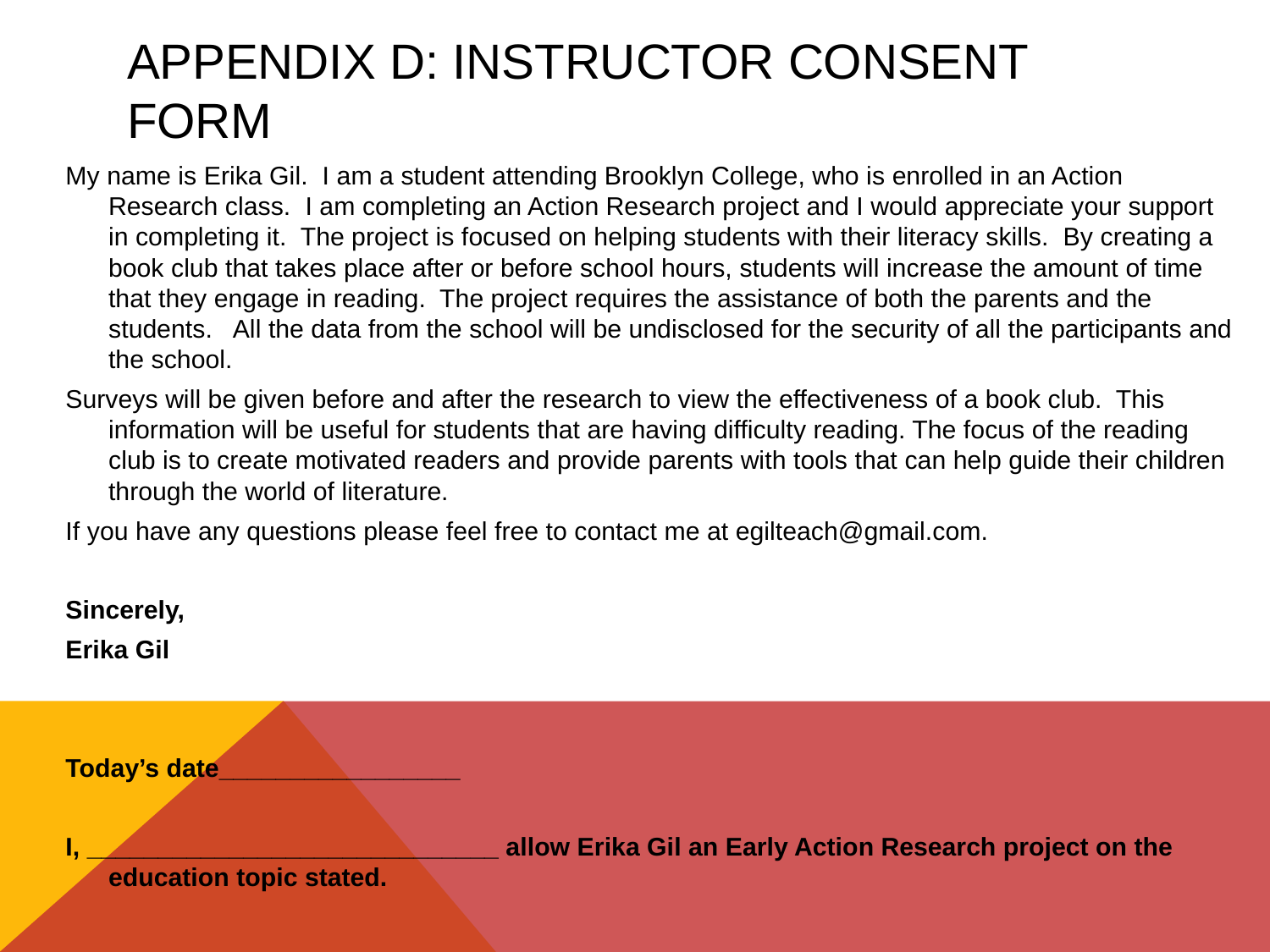

# Appendix D: Instructor consent form
My name is Erika Gil.  I am a student attending Brooklyn College, who is enrolled in an Action Research class.  I am completing an Action Research project and I would appreciate your support in completing it.  The project is focused on helping students with their literacy skills.  By creating a book club that takes place after or before school hours, students will increase the amount of time that they engage in reading.  The project requires the assistance of both the parents and the students.   All the data from the school will be undisclosed for the security of all the participants and the school.
Surveys will be given before and after the research to view the effectiveness of a book club.  This information will be useful for students that are having difficulty reading. The focus of the reading club is to create motivated readers and provide parents with tools that can help guide their children through the world of literature.
If you have any questions please feel free to contact me at egilteach@gmail.com.

Sincerely,
Erika Gil

Today’s date_________________

I, _____________________________ allow Erika Gil an Early Action Research project on the education topic stated.